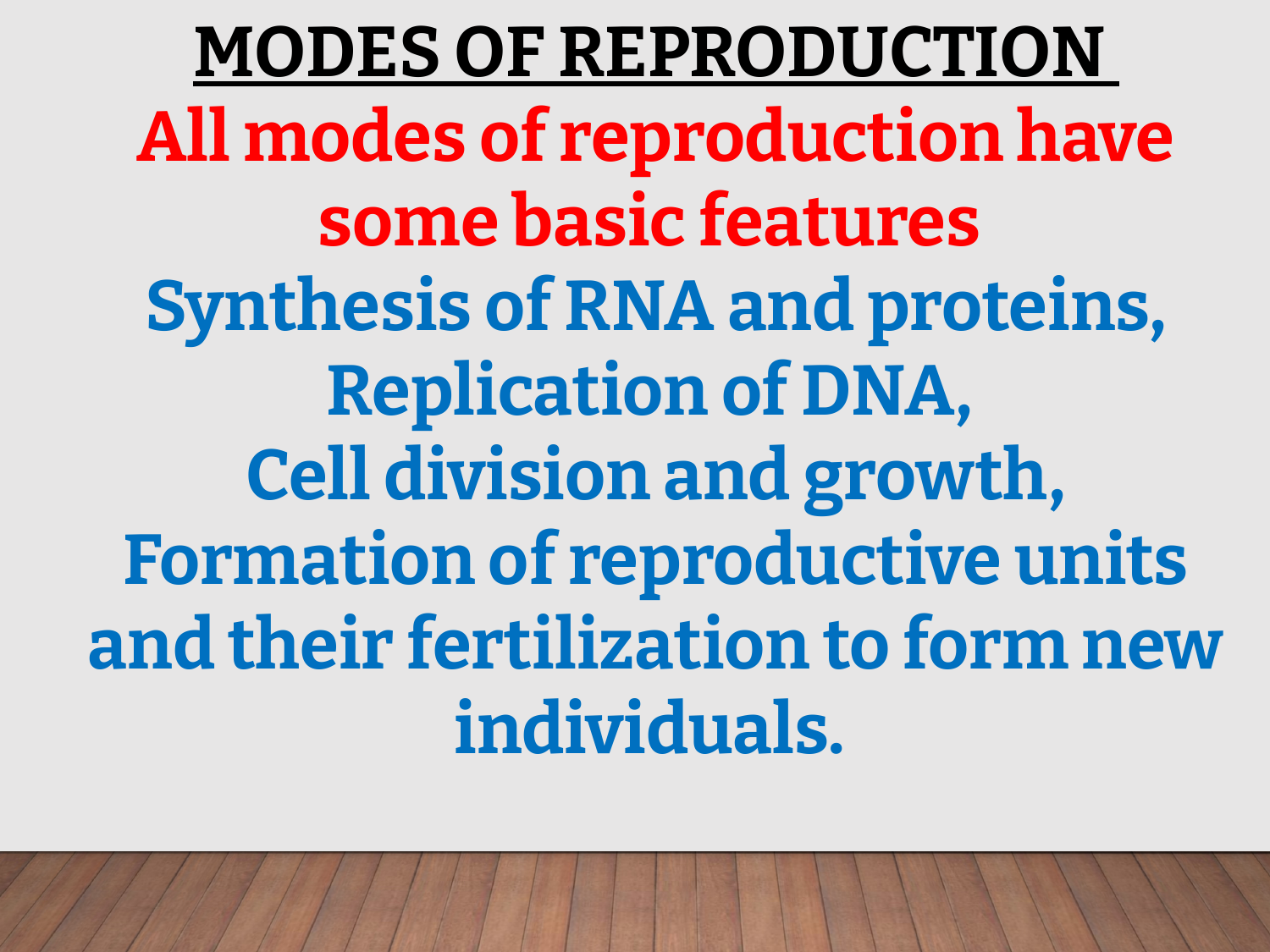

MODES OF REPRODUCTION
All modes of reproduction have some basic features
Synthesis of RNA and proteins, Replication of DNA,
Cell division and growth,
Formation of reproductive units and their fertilization to form new individuals.